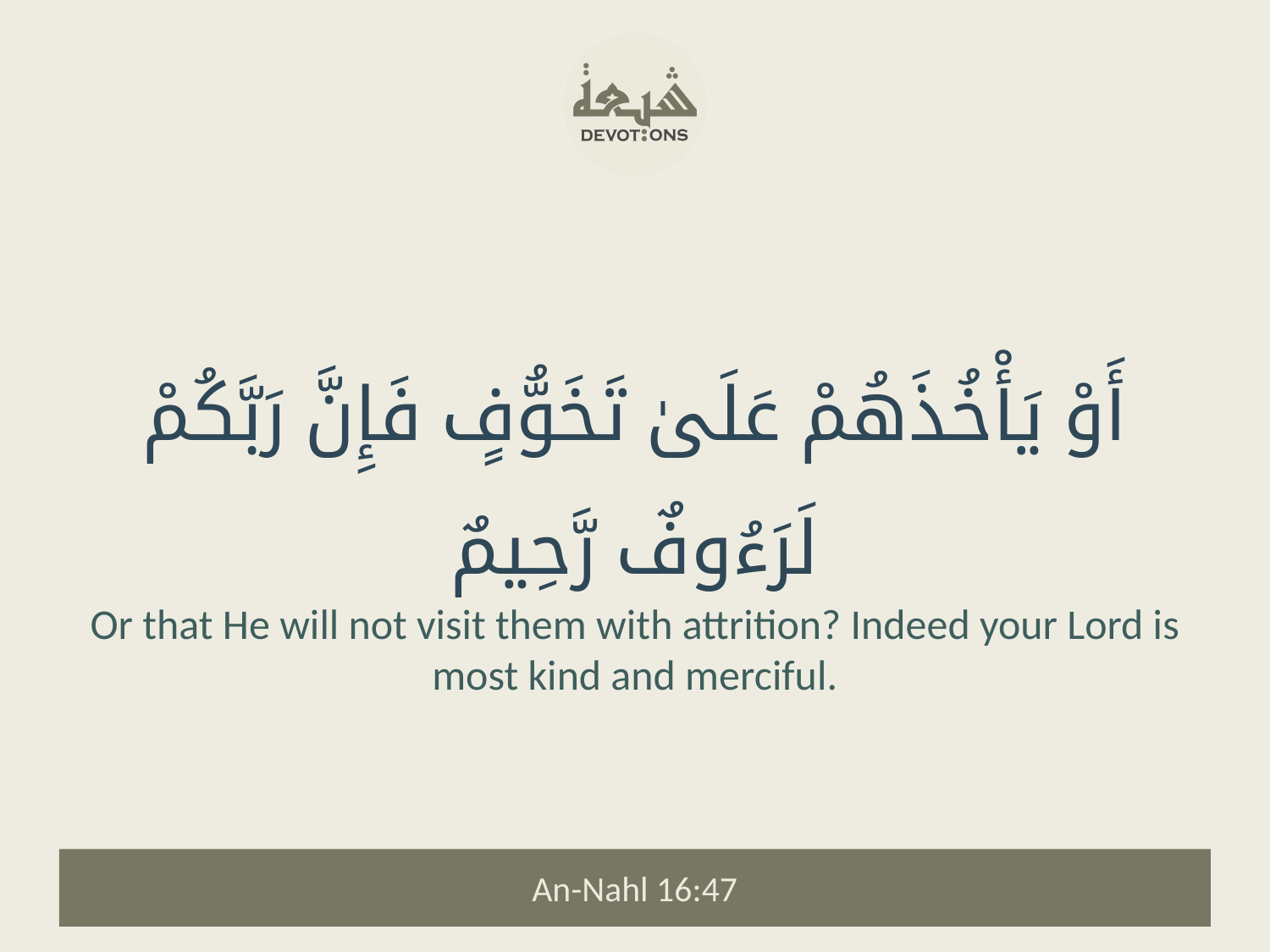

أَوْ يَأْخُذَهُمْ عَلَىٰ تَخَوُّفٍ فَإِنَّ رَبَّكُمْ لَرَءُوفٌ رَّحِيمٌ
Or that He will not visit them with attrition? Indeed your Lord is most kind and merciful.
An-Nahl 16:47